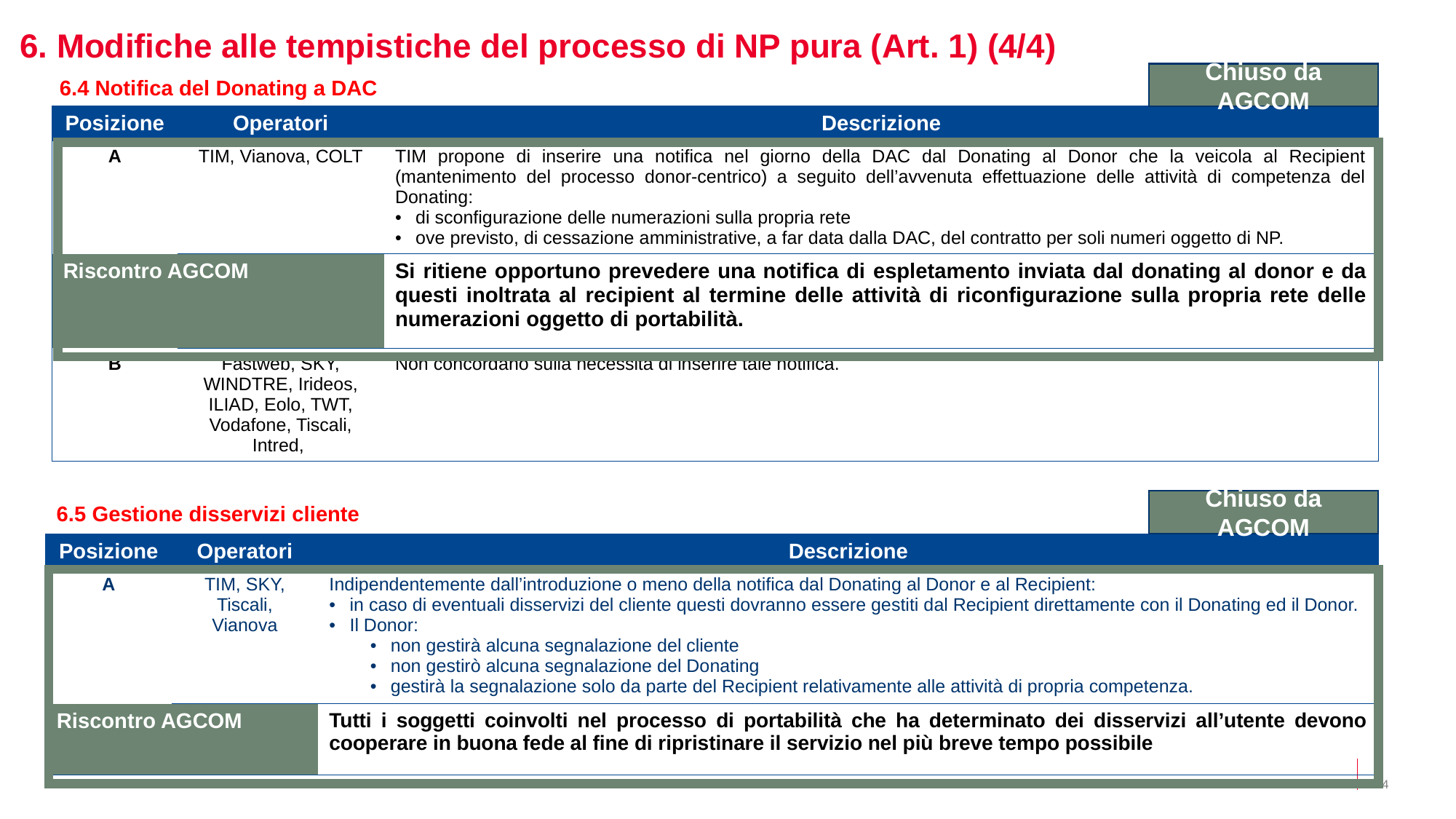

6. Modifiche alle tempistiche del processo di NP pura (Art. 1) (4/4)
Chiuso da AGCOM
6.4 Notifica del Donating a DAC
| Posizione | Operatori | Descrizione |
| --- | --- | --- |
| A | TIM, Vianova, COLT | TIM propone di inserire una notifica nel giorno della DAC dal Donating al Donor che la veicola al Recipient (mantenimento del processo donor-centrico) a seguito dell’avvenuta effettuazione delle attività di competenza del Donating: di sconfigurazione delle numerazioni sulla propria rete ove previsto, di cessazione amministrative, a far data dalla DAC, del contratto per soli numeri oggetto di NP. |
| Riscontro AGCOM | Riscontro AGCOM | Si ritiene opportuno prevedere una notifica di espletamento inviata dal donating al donor e da questi inoltrata al recipient al termine delle attività di riconfigurazione sulla propria rete delle numerazioni oggetto di portabilità. |
| B | Fastweb, SKY, WINDTRE, Irideos, ILIAD, Eolo, TWT, Vodafone, Tiscali, Intred, | Non concordano sulla necessità di inserire tale notifica. |

Chiuso da AGCOM
6.5 Gestione disservizi cliente
| Posizione | Operatori | Descrizione |
| --- | --- | --- |
| A | TIM, SKY, Tiscali, Vianova | Indipendentemente dall’introduzione o meno della notifica dal Donating al Donor e al Recipient: in caso di eventuali disservizi del cliente questi dovranno essere gestiti dal Recipient direttamente con il Donating ed il Donor. Il Donor: non gestirà alcuna segnalazione del cliente non gestirò alcuna segnalazione del Donating gestirà la segnalazione solo da parte del Recipient relativamente alle attività di propria competenza. |
| Riscontro AGCOM |  | Tutti i soggetti coinvolti nel processo di portabilità che ha determinato dei disservizi all’utente devono cooperare in buona fede al fine di ripristinare il servizio nel più breve tempo possibile |